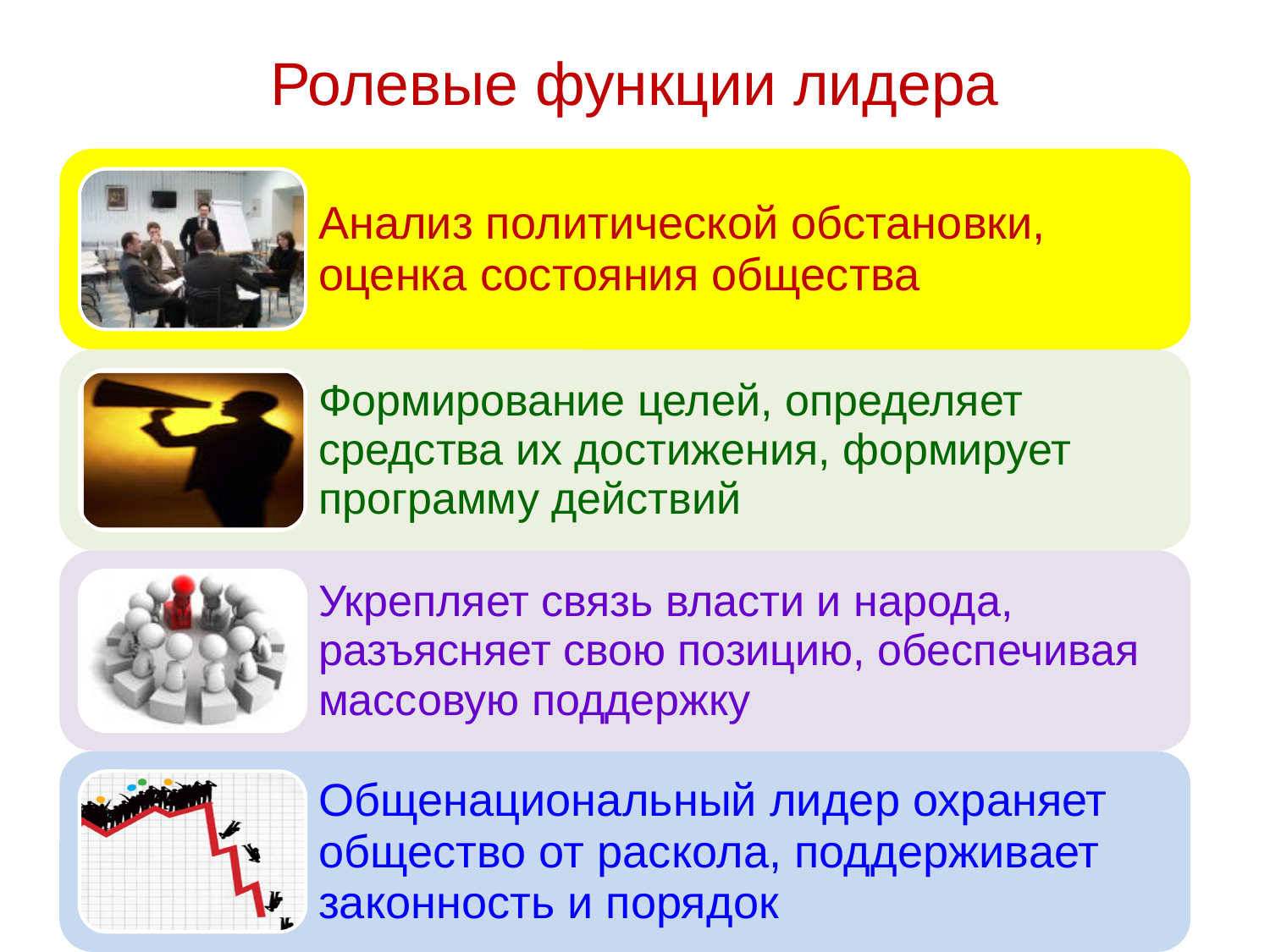

# Ролевые функции лидера
Анализ политической обстановки, оценка состояния общества
Формирование целей, определяет средства их достижения, формирует программу действий
Укрепляет связь власти и народа, разъясняет свою позицию, обеспечивая массовую поддержку
Общенациональный лидер охраняет общество от раскола, поддерживает законность и порядок